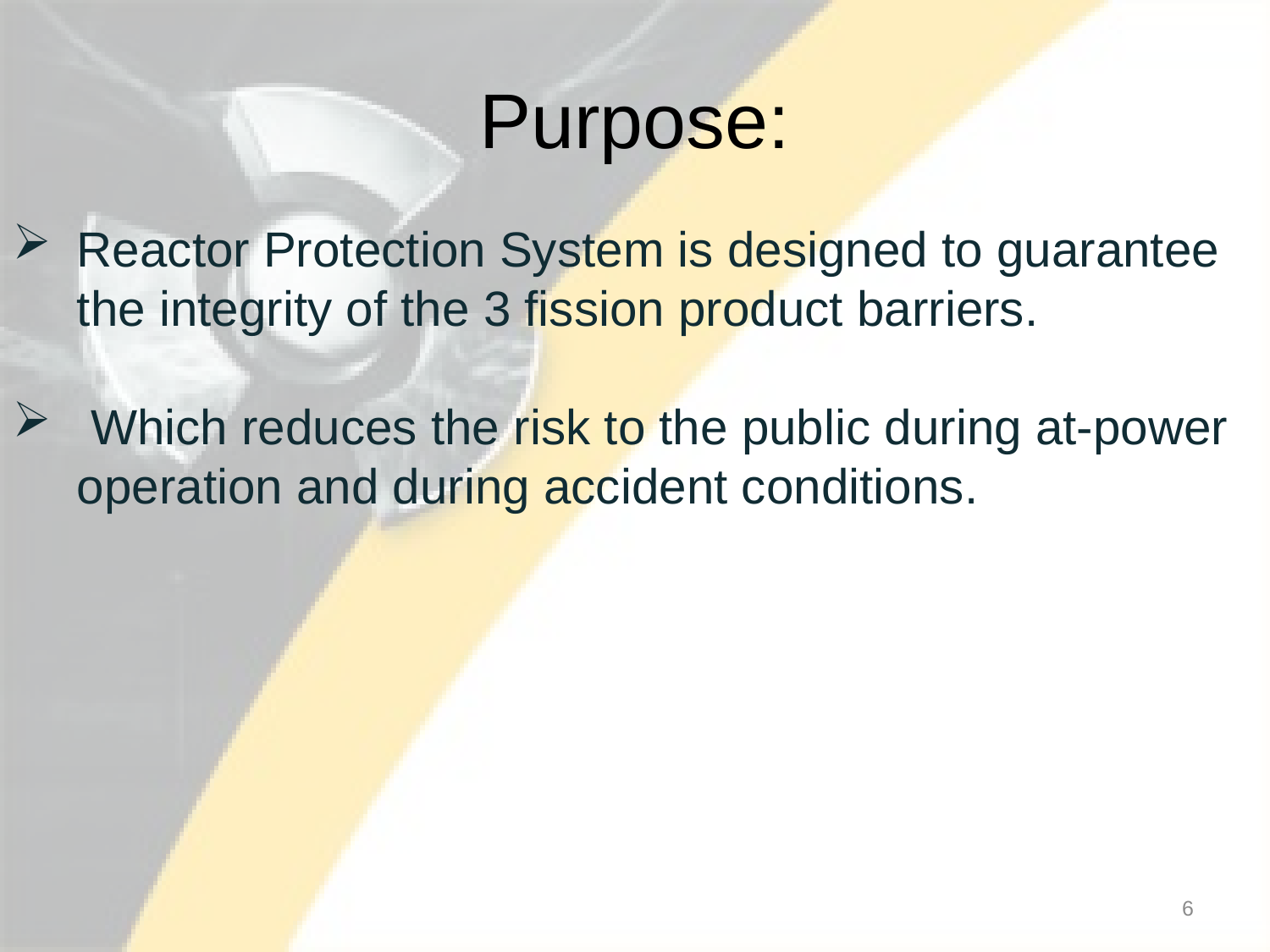

# Purpose:
Reactor Protection System is designed to guarantee the integrity of the 3 fission product barriers.

 Which reduces the risk to the public during at-power operation and during accident conditions.
6